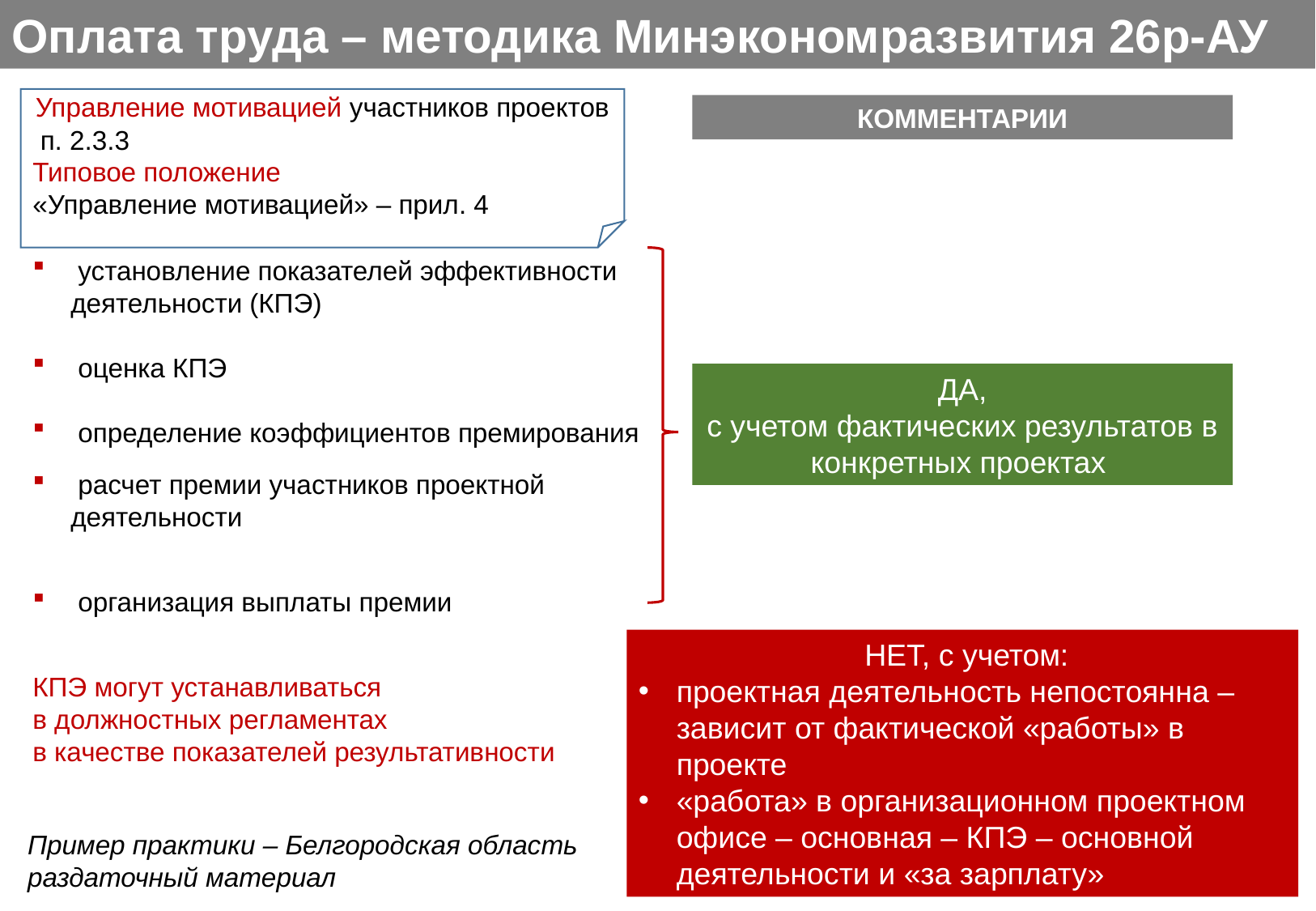

Оплата труда – методика Минэкономразвития 26р-АУ
Управление мотивацией участников проектов
 п. 2.3.3
Типовое положение
«Управление мотивацией» – прил. 4
КОММЕНТАРИИ
 установление показателей эффективности деятельности (КПЭ)
 оценка КПЭ
 определение коэффициентов премирования
 расчет премии участников проектной деятельности
 организация выплаты премии

КПЭ могут устанавливаться
в должностных регламентах
в качестве показателей результативности

 ДА,
с учетом фактических результатов в конкретных проектах
 НЕТ, с учетом:
проектная деятельность непостоянна – зависит от фактической «работы» в проекте
«работа» в организационном проектном офисе – основная – КПЭ – основной деятельности и «за зарплату»
Пример практики – Белгородская область
раздаточный материал